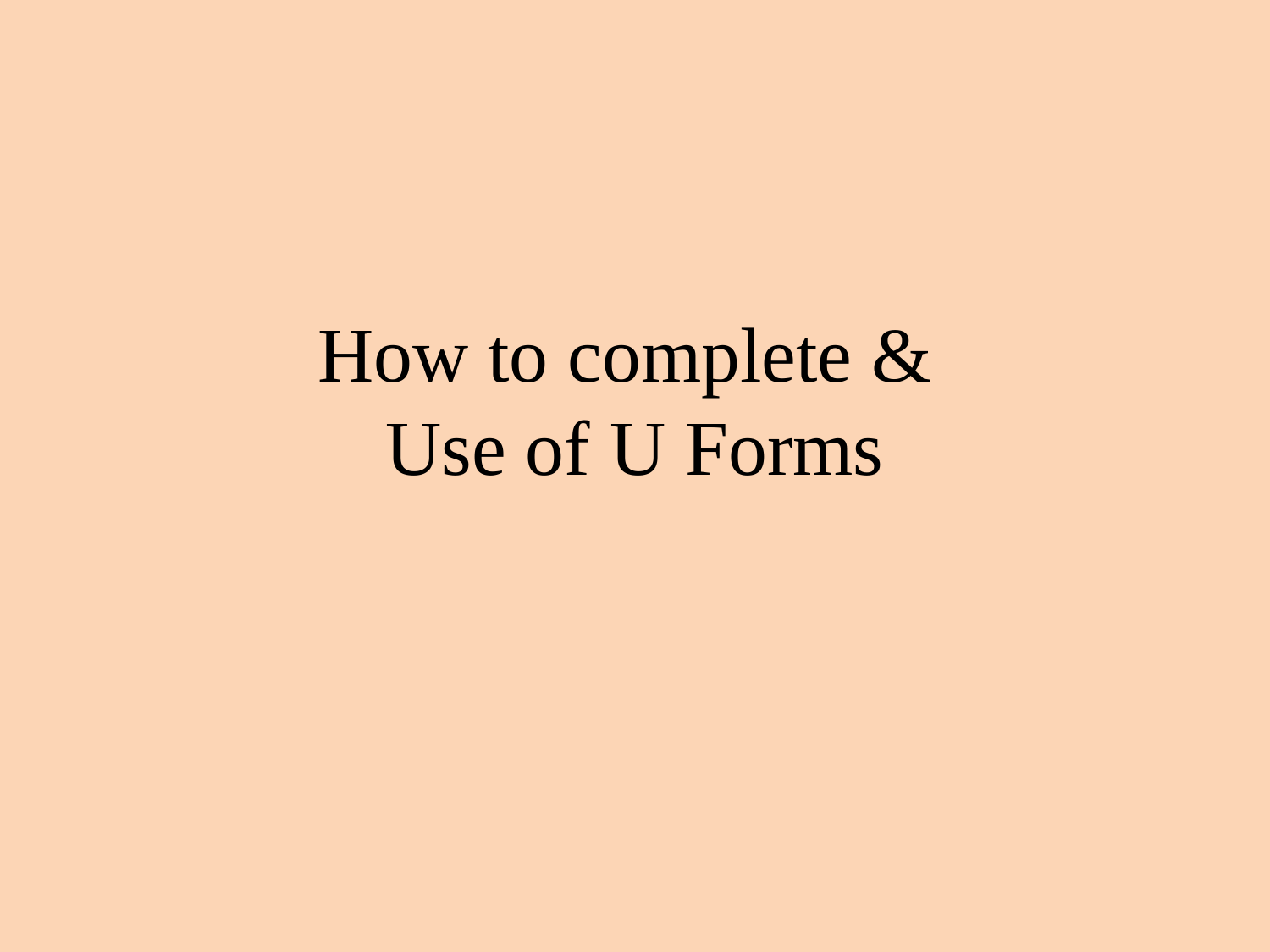

# How to complete & Use of U Forms